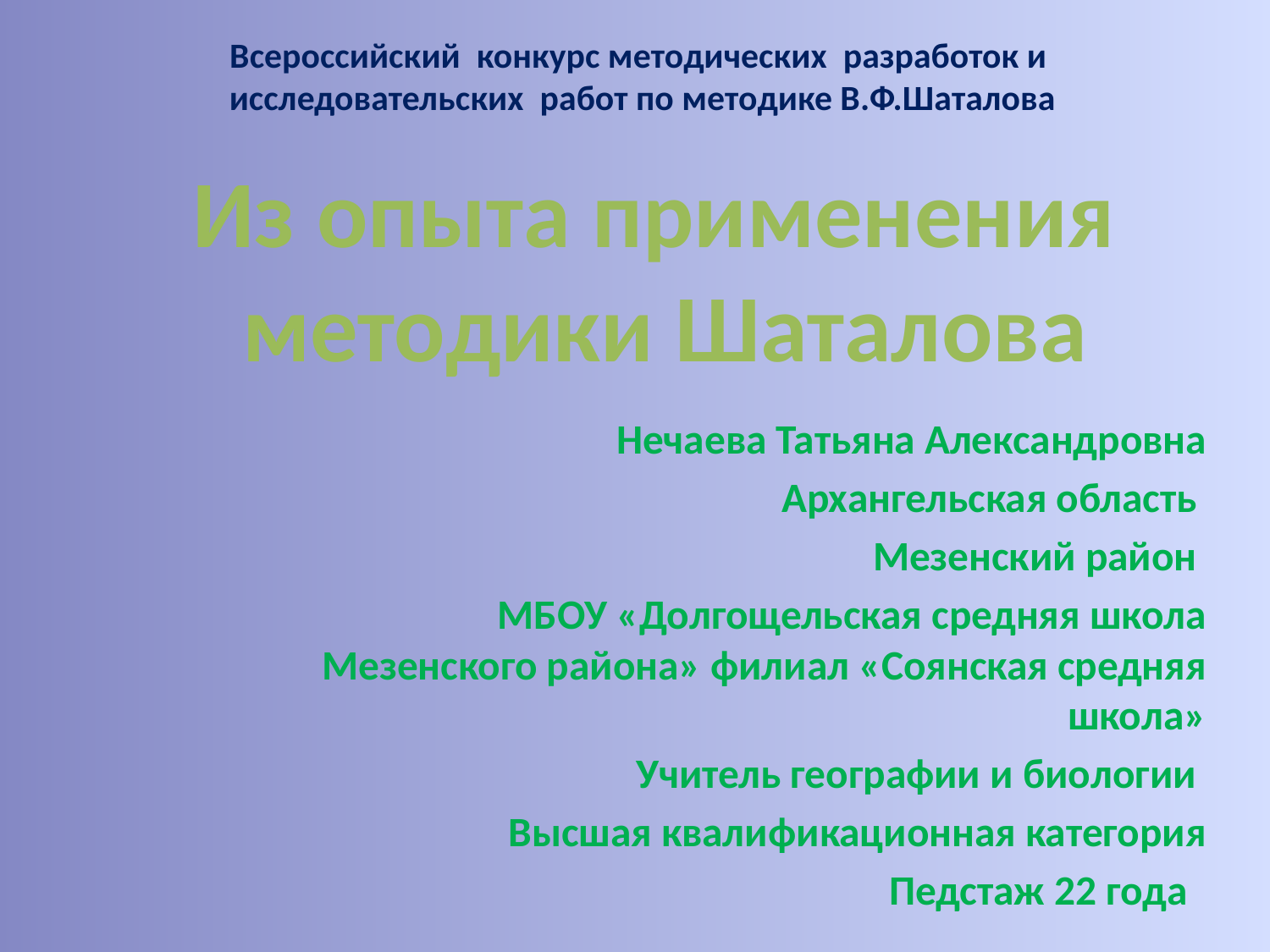

Всероссийский  конкурс методических  разработок и
исследовательских  работ по методике В.Ф.Шаталова

Из опыта применения
методики Шаталова
Нечаева Татьяна Александровна
Архангельская область
Мезенский район
МБОУ «Долгощельская средняя школа Мезенского района» филиал «Соянская средняя школа»
Учитель географии и биологии
Высшая квалификационная категория
Педстаж 22 года